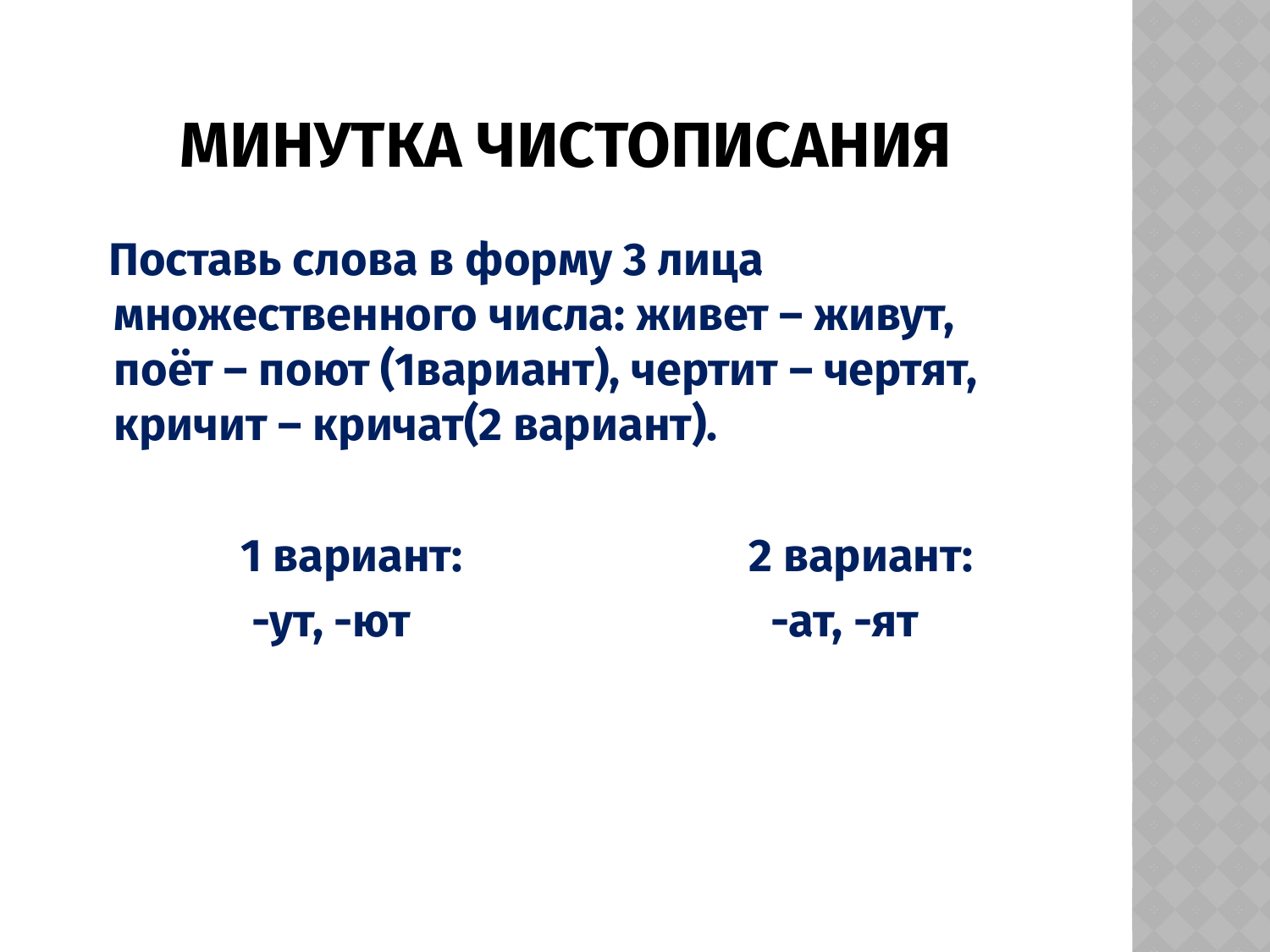

# Минутка чистописания
   Поставь слова в форму 3 лица множественного числа: живет – живут, поёт – поют (1вариант), чертит – чертят, кричит – кричат(2 вариант).

		1 вариант:			2 вариант:
		 -ут, -ют			  -ат, -ят